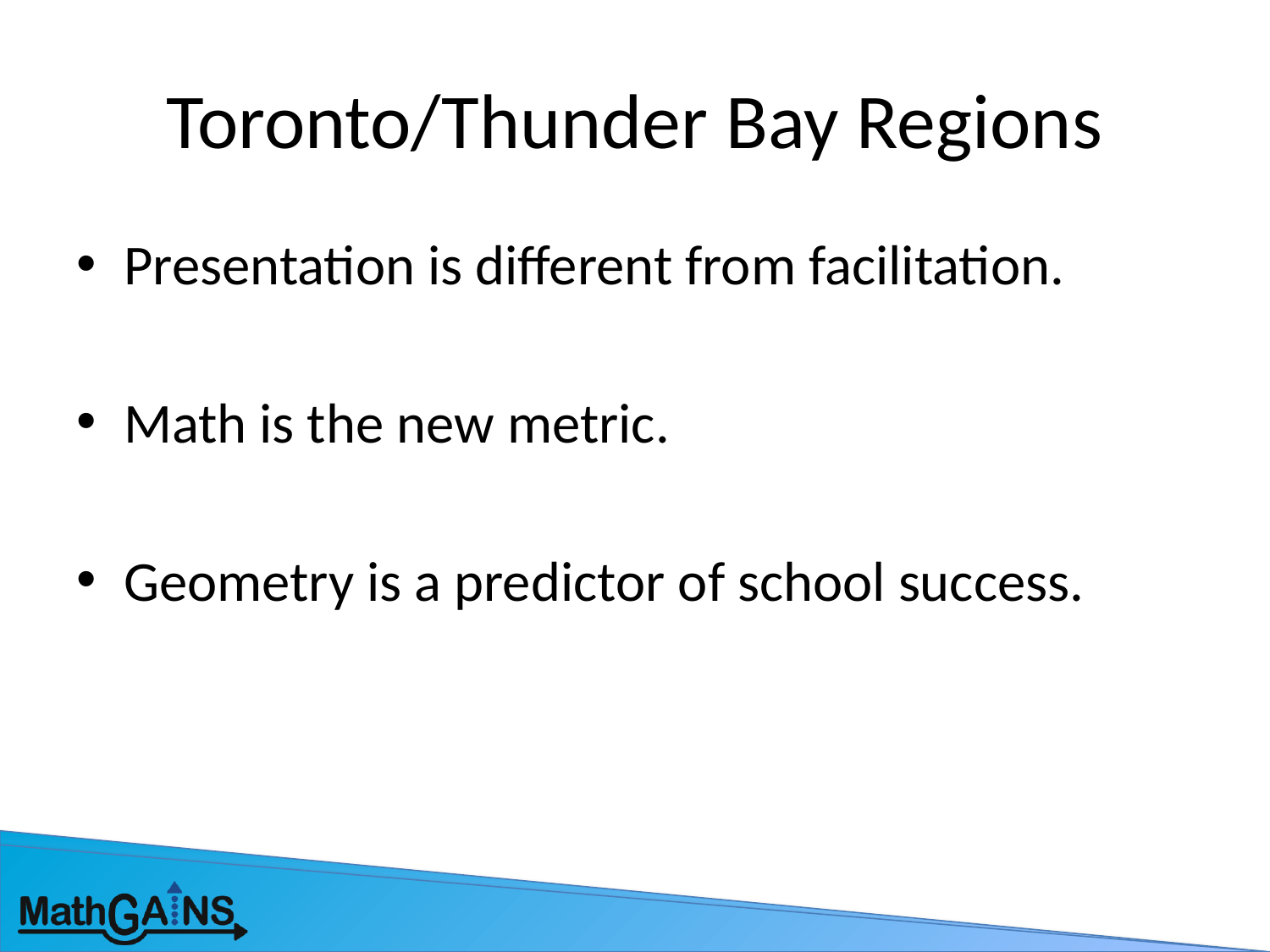

# Toronto/Thunder Bay Regions
Presentation is different from facilitation.

Math is the new metric.

Geometry is a predictor of school success.